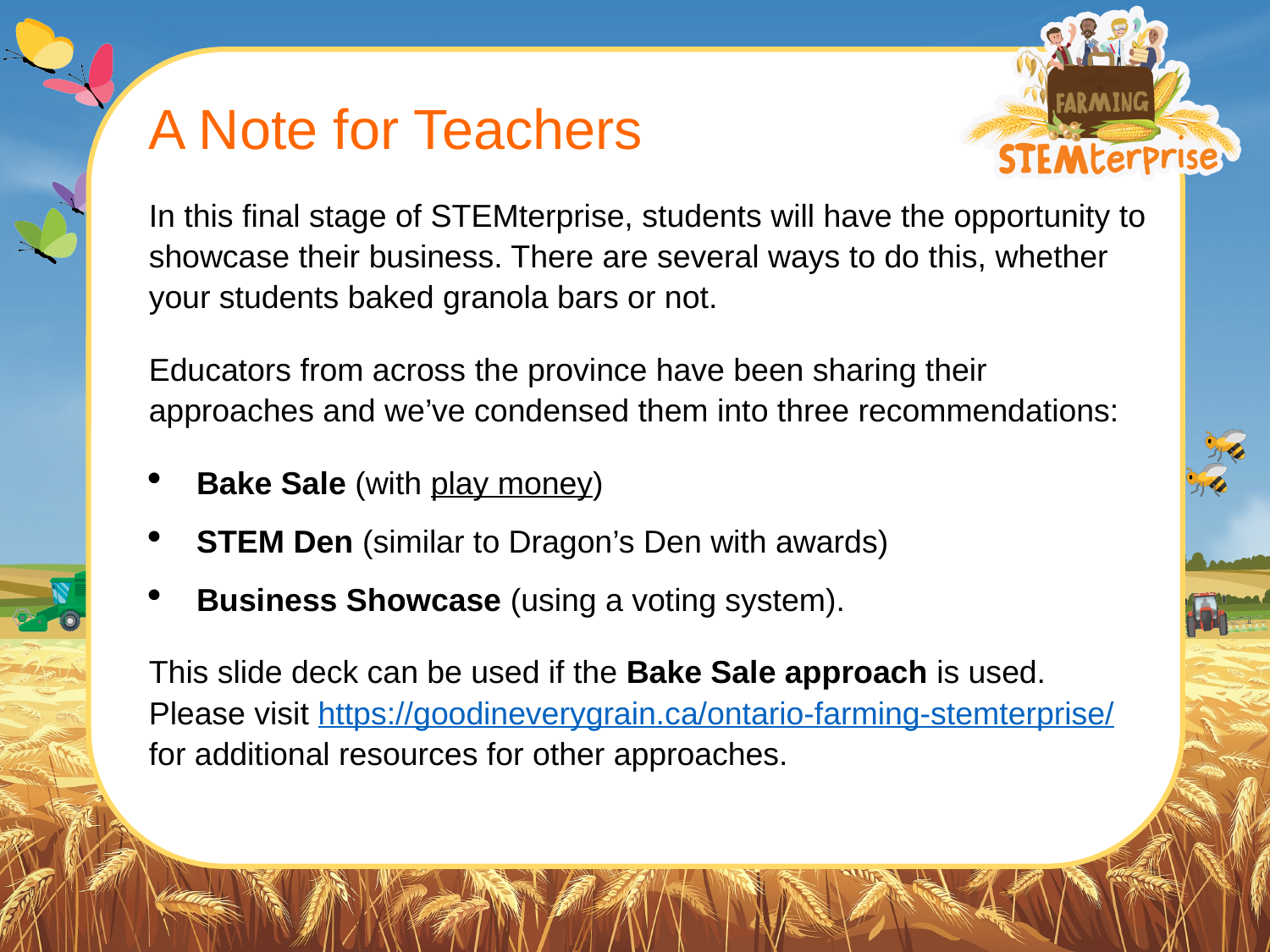

# A Note for Teachers
In this final stage of STEMterprise, students will have the opportunity to showcase their business. There are several ways to do this, whether your students baked granola bars or not.
Educators from across the province have been sharing their approaches and we’ve condensed them into three recommendations:
Bake Sale (with play money)
STEM Den (similar to Dragon’s Den with awards)
Business Showcase (using a voting system).
This slide deck can be used if the Bake Sale approach is used.  Please visit https://goodineverygrain.ca/ontario-farming-stemterprise/ for additional resources for other approaches.